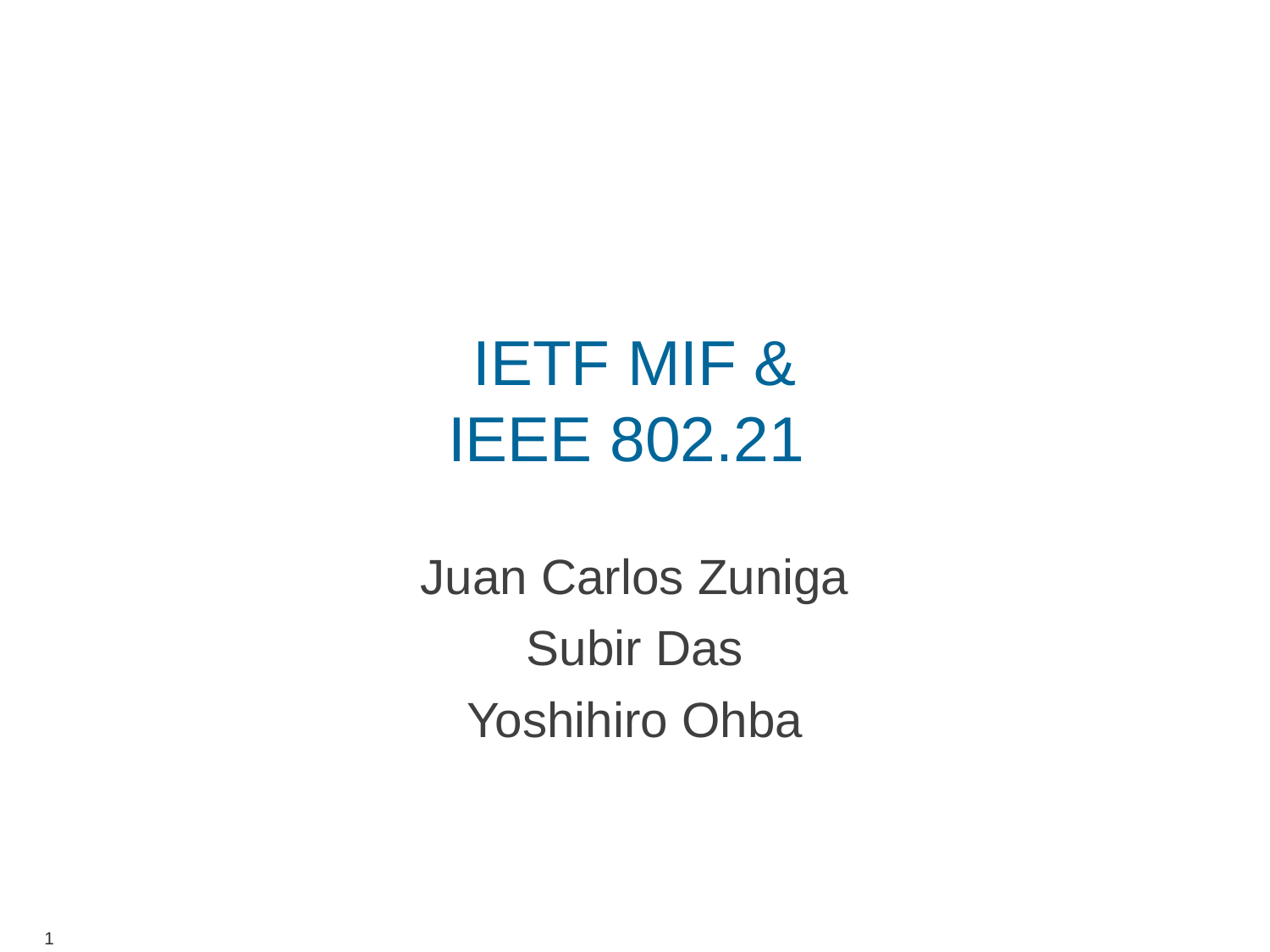

# IETF MIF & IEEE 802.21
Juan Carlos Zuniga
Subir Das
Yoshihiro Ohba

1